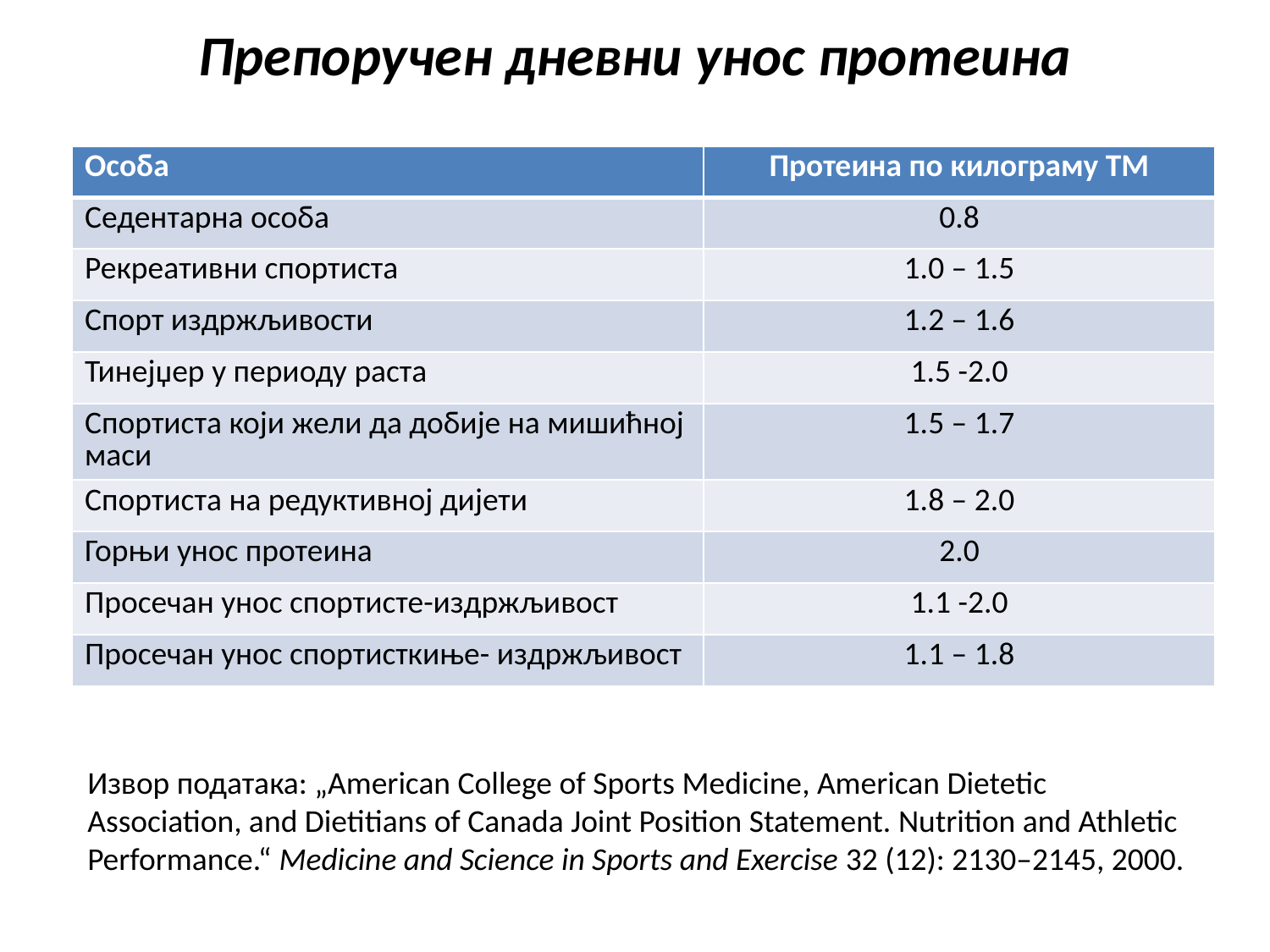

# Препоручен дневни унос протеина
| Особа | Протеина по килограму ТМ |
| --- | --- |
| Седентарна особа | 0.8 |
| Рекреативни спортиста | 1.0 – 1.5 |
| Спорт издржљивости | 1.2 – 1.6 |
| Тинејџер у периоду раста | 1.5 -2.0 |
| Спортиста који жели да добије на мишићној маси | 1.5 – 1.7 |
| Спортиста на редуктивној дијети | 1.8 – 2.0 |
| Горњи унос протеина | 2.0 |
| Просечан унос спортисте-издржљивост | 1.1 -2.0 |
| Просечан унос спортисткиње- издржљивост | 1.1 – 1.8 |
Извор података: „American College of Sports Medicine, American Dietetic Association, and Dietitians of Canada Joint Position Statement. Nutrition and Athletic Performance.“ Medicine and Science in Sports and Exercise 32 (12): 2130–2145, 2000.